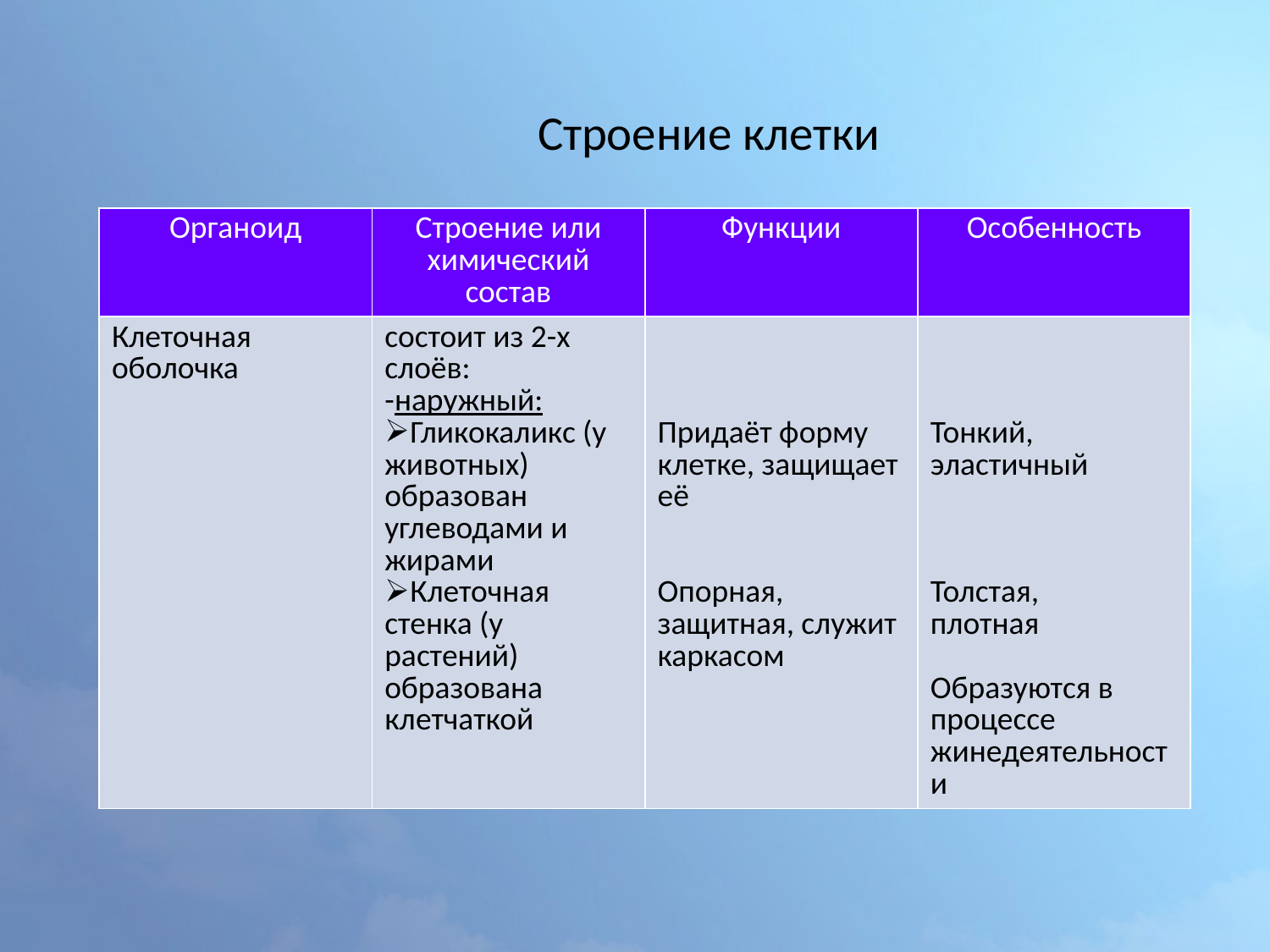

# Строение клетки
| Органоид | Строение или химический состав | Функции | Особенность |
| --- | --- | --- | --- |
| Клеточная оболочка | состоит из 2-х слоёв: -наружный: Гликокаликс (у животных) образован углеводами и жирами Клеточная стенка (у растений) образована клетчаткой | Придаёт форму клетке, защищает её Опорная, защитная, служит каркасом | Тонкий, эластичный Толстая, плотная Образуются в процессе жинедеятельности |